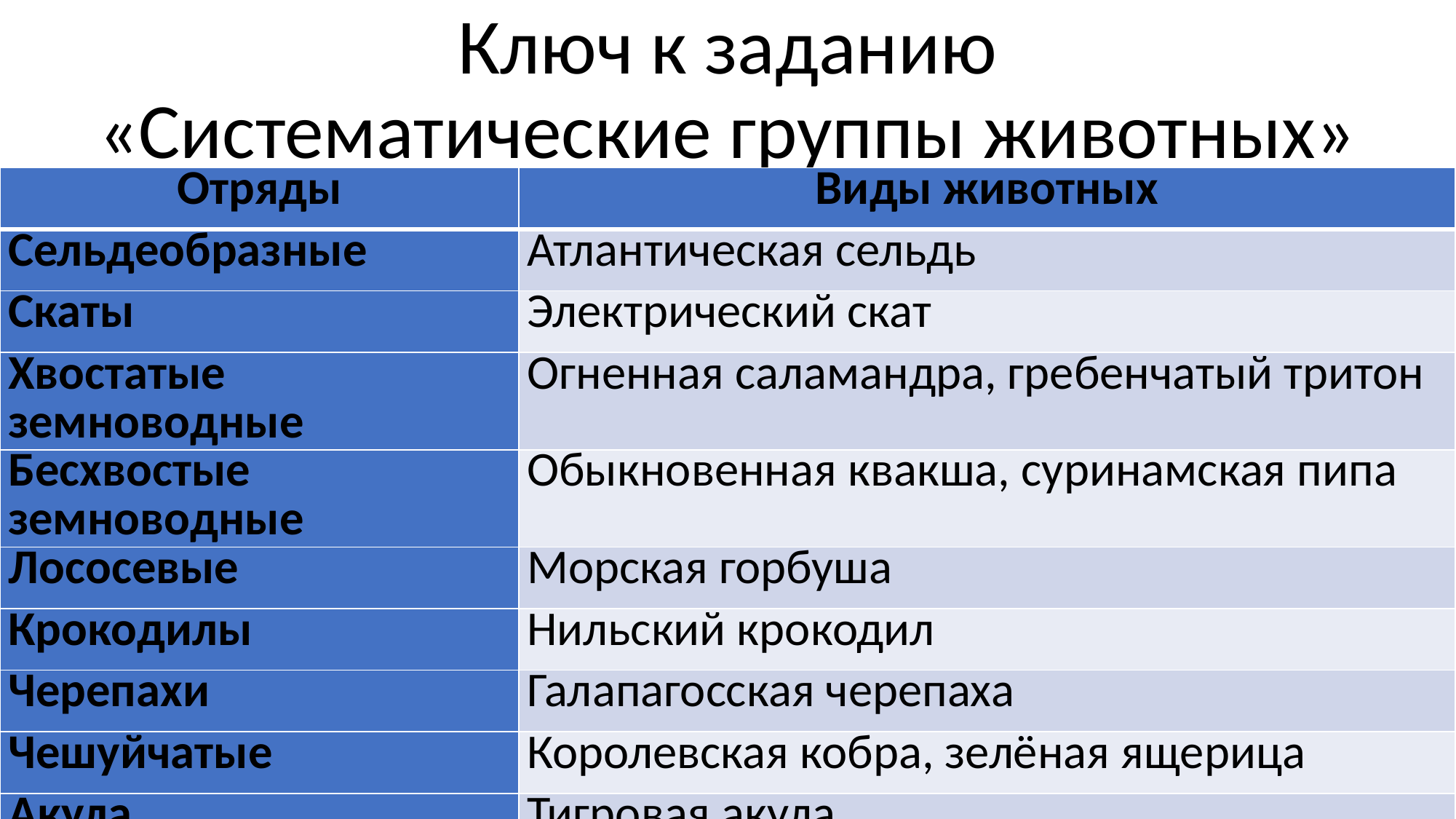

# Ключ к заданию «Систематические группы животных»
| Отряды | Виды животных |
| --- | --- |
| Сельдеобразные | Атлантическая сельдь |
| Скаты | Электрический скат |
| Хвостатые земноводные | Огненная саламандра, гребенчатый тритон |
| Бесхвостые земноводные | Обыкновенная квакша, суринамская пипа |
| Лососевые | Морская горбуша |
| Крокодилы | Нильский крокодил |
| Черепахи | Галапагосская черепаха |
| Чешуйчатые | Королевская кобра, зелёная ящерица |
| Акула | Тигровая акула |